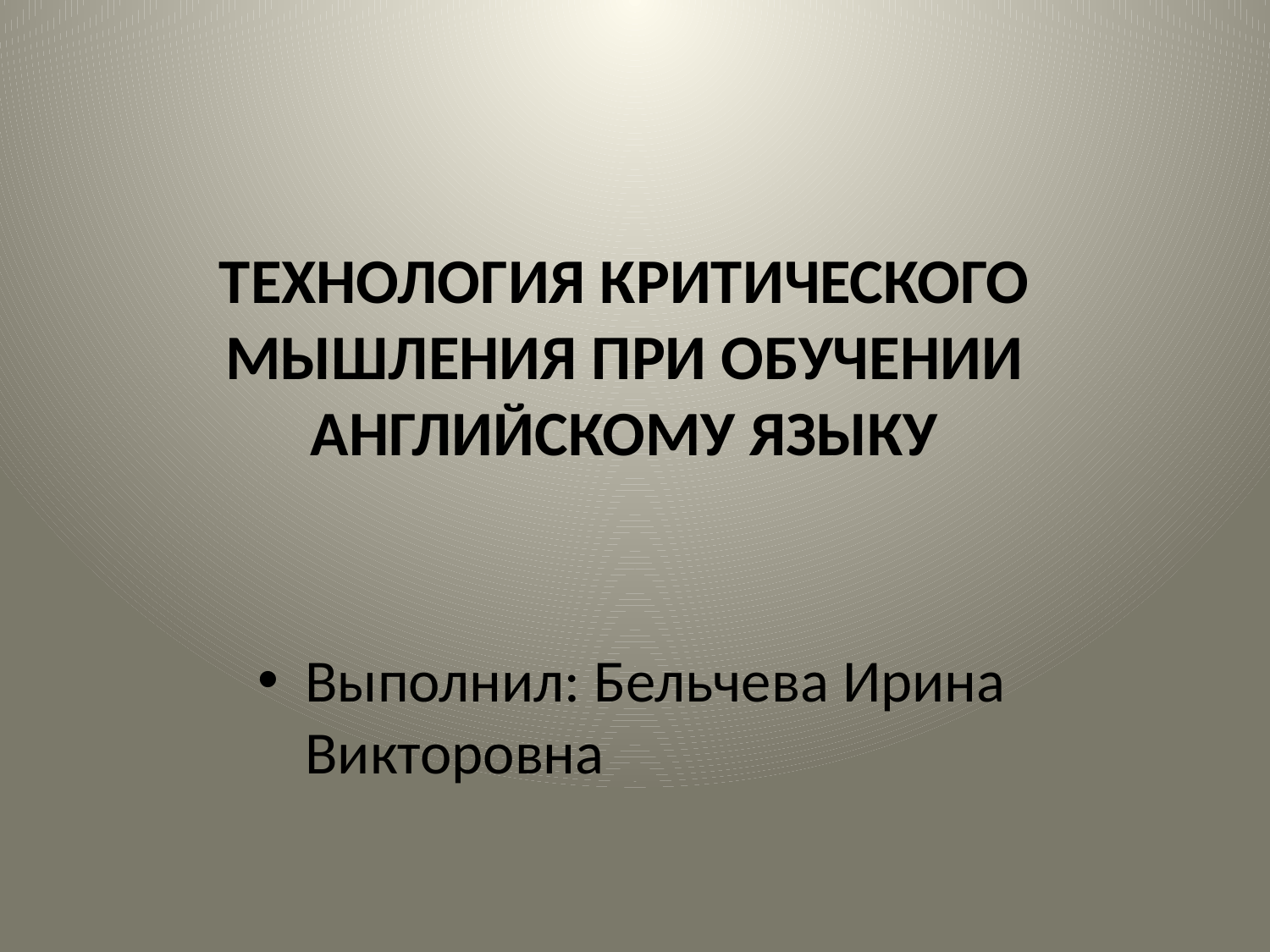

ТЕХНОЛОГИЯ КРИТИЧЕСКОГО МЫШЛЕНИЯ ПРИ ОБУЧЕНИИ АНГЛИЙСКОМУ ЯЗЫКУ
Выполнил: Бельчева Ирина  Викторовна